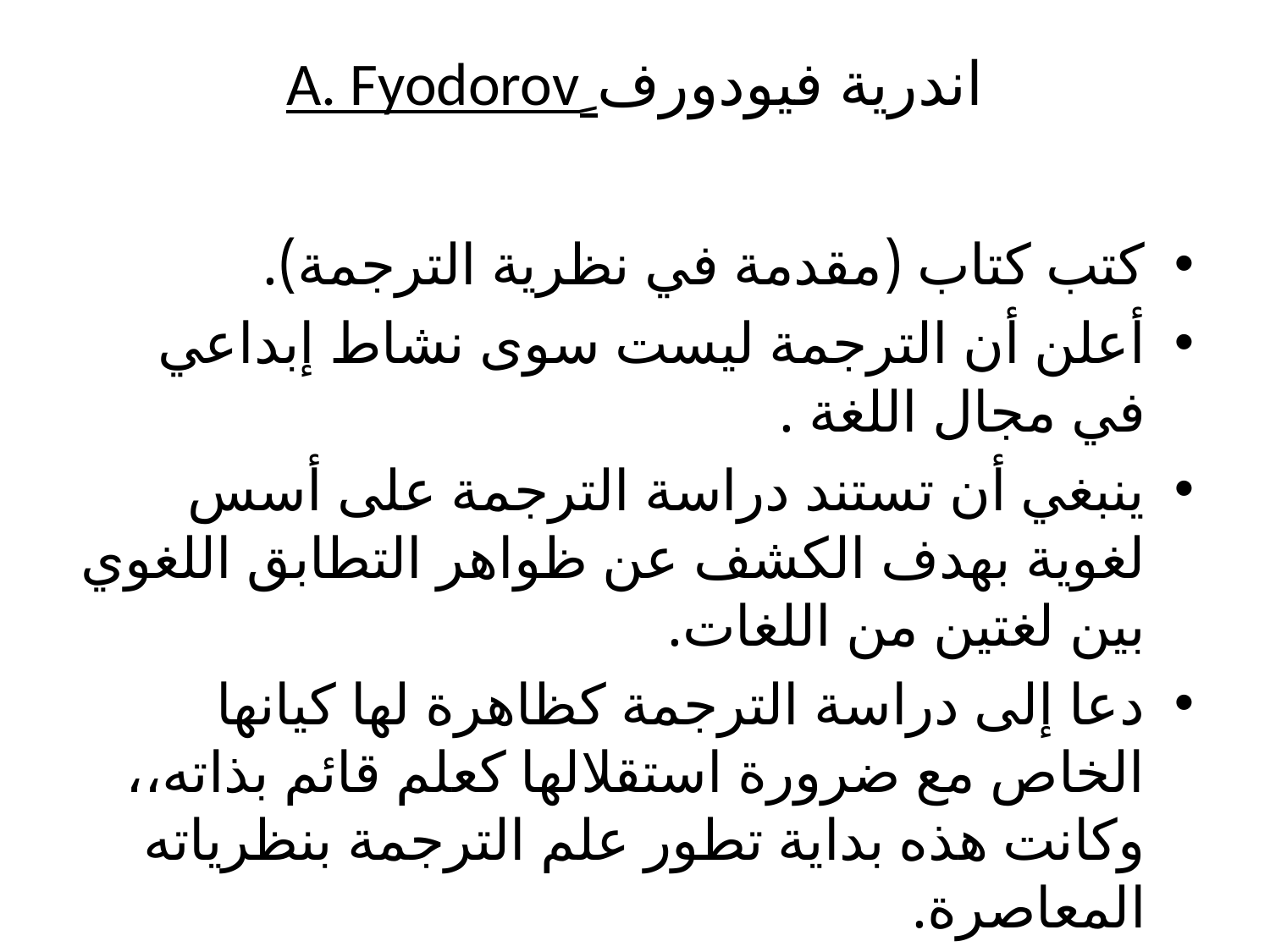

# اندرية فيودورف ِA. Fyodorov
كتب كتاب (مقدمة في نظرية الترجمة).
أعلن أن الترجمة ليست سوى نشاط إبداعي في مجال اللغة .
ينبغي أن تستند دراسة الترجمة على أسس لغوية بهدف الكشف عن ظواهر التطابق اللغوي بين لغتين من اللغات.
دعا إلى دراسة الترجمة كظاهرة لها كيانها الخاص مع ضرورة استقلالها كعلم قائم بذاته،، وكانت هذه بداية تطور علم الترجمة بنظرياته المعاصرة.